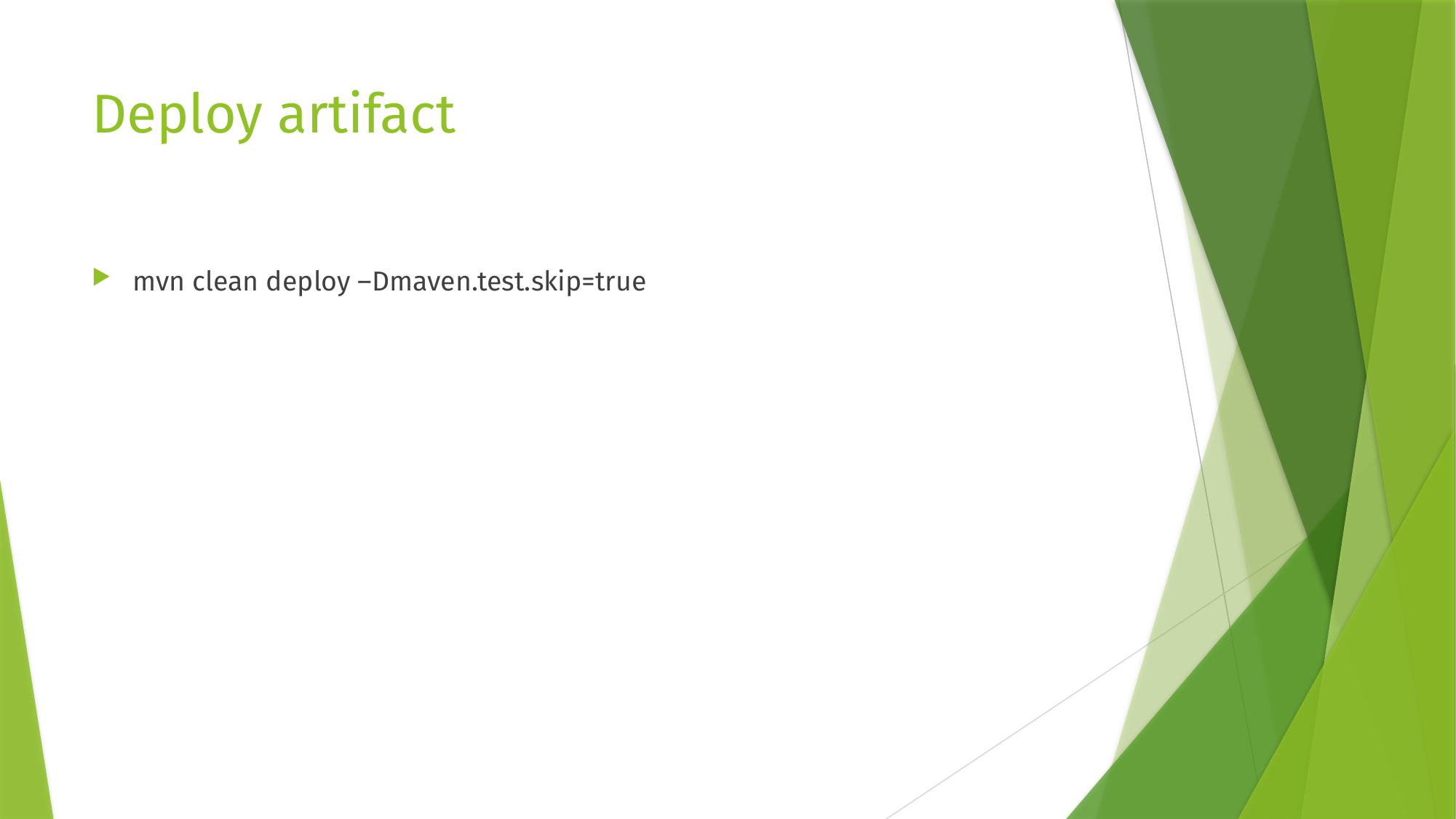

# Deploy artifact
mvn clean deploy –Dmaven.test.skip=true